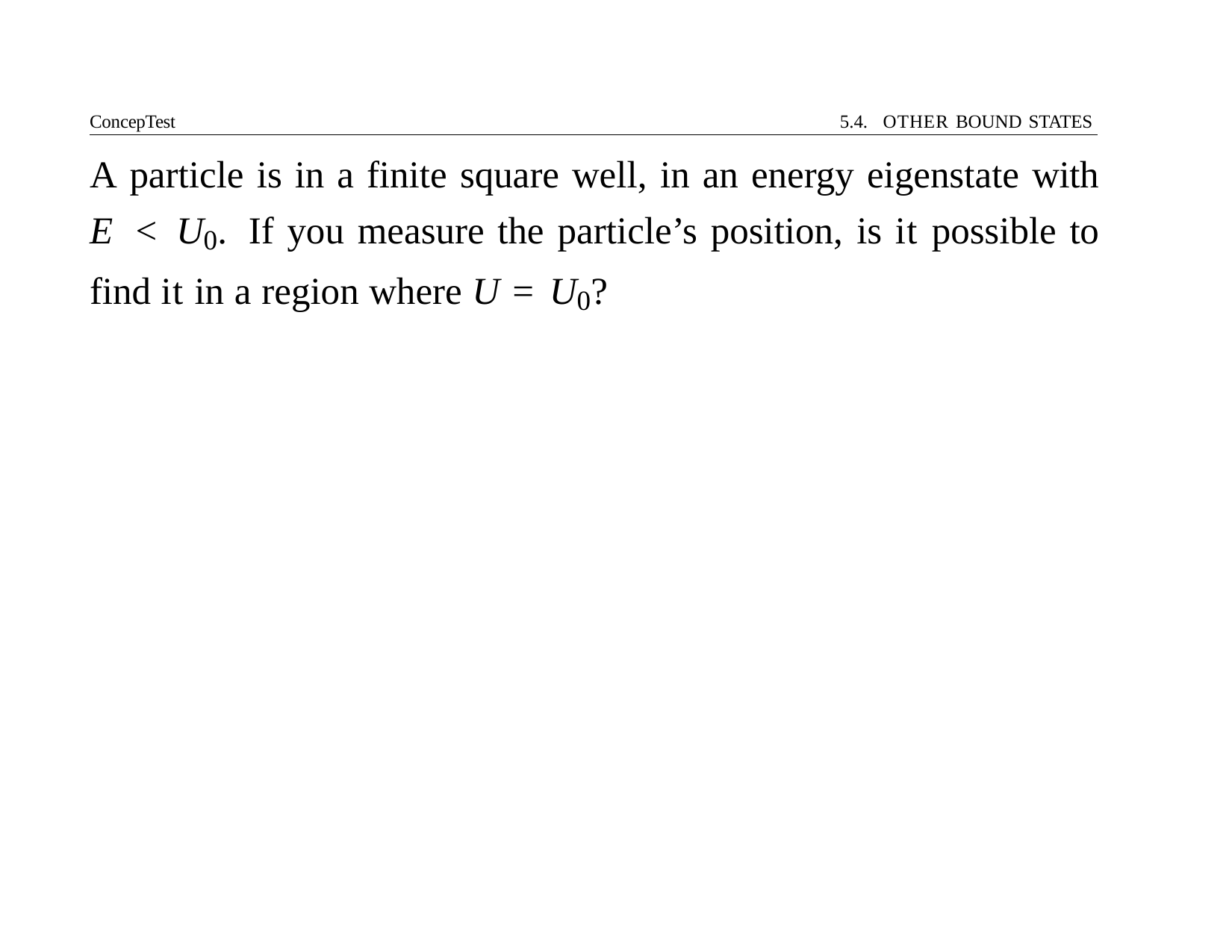

ConcepTest	5.4.  OTHER BOUND STATES

# A particle is in a finite square well, in an energy eigenstate with E < U0.  If you measure the particle’s position, is it possible to find it in a region where U = U0?